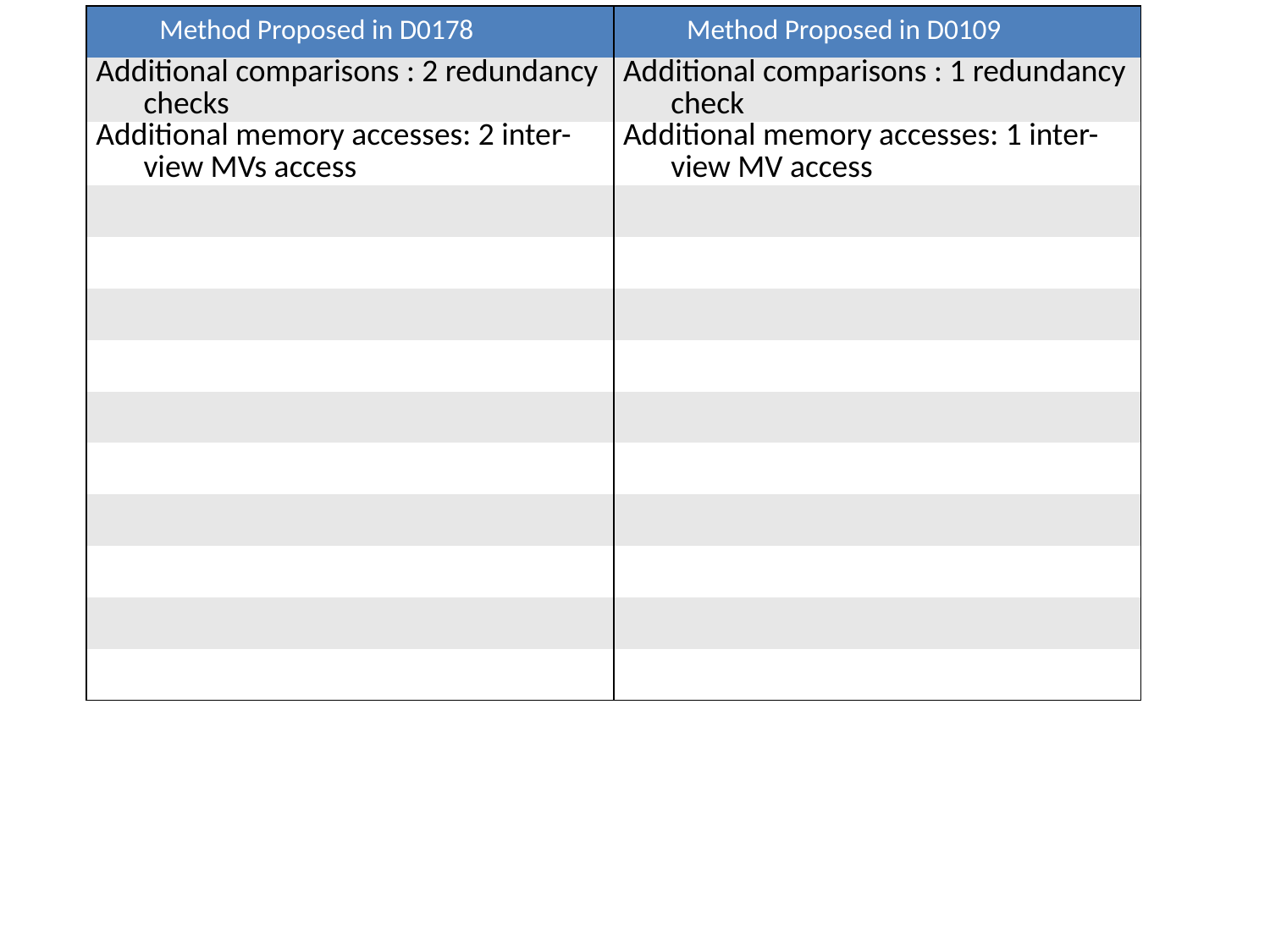

| Method Proposed in D0178 | Method Proposed in D0109 |
| --- | --- |
| Additional comparisons : 2 redundancy checks | Additional comparisons : 1 redundancy check |
| Additional memory accesses: 2 inter-view MVs access | Additional memory accesses: 1 inter-view MV access |
|  |  |
|  |  |
|  |  |
|  |  |
|  |  |
|  |  |
|  |  |
|  |  |
|  |  |
|  |  |